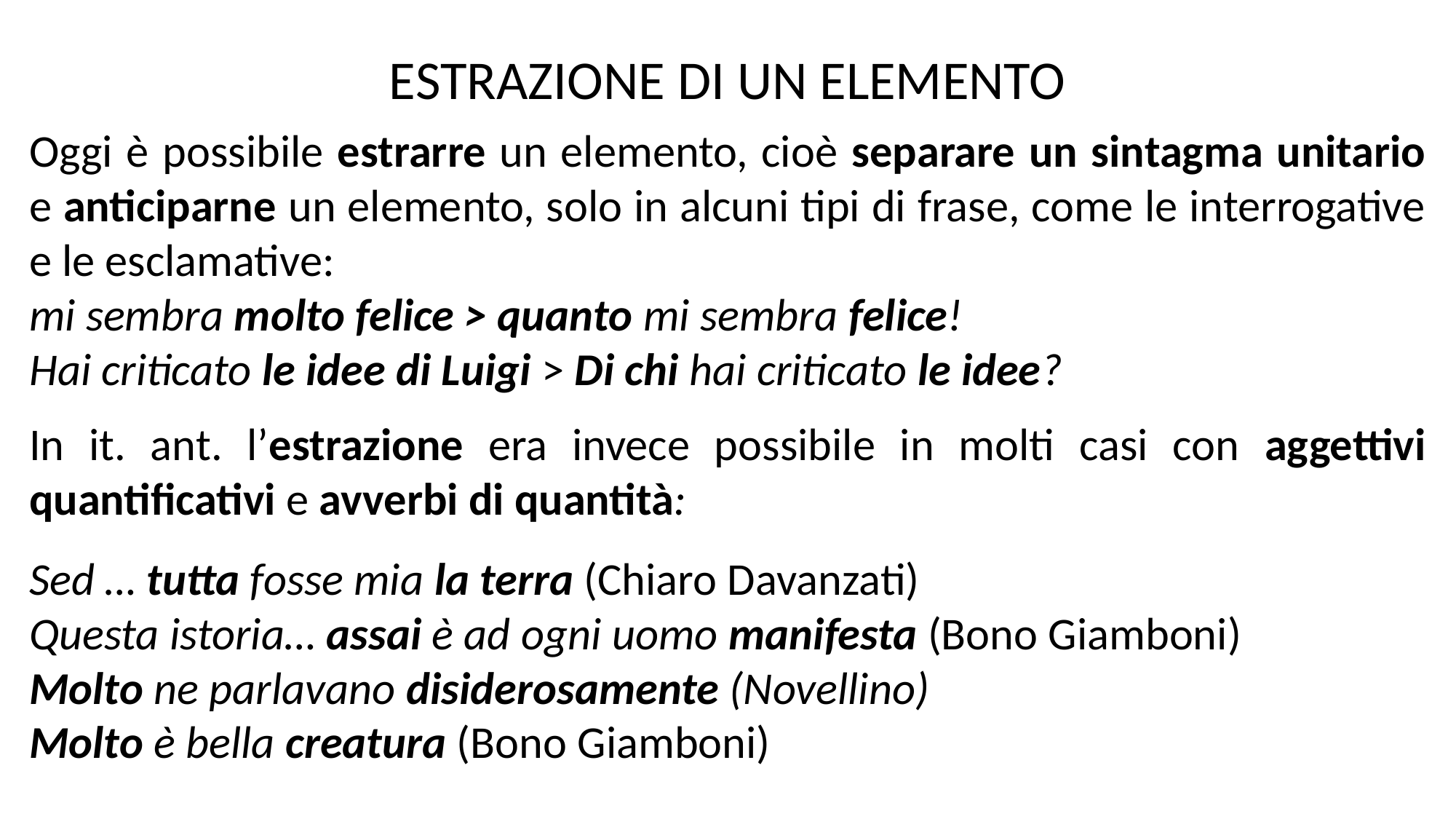

ESTRAZIONE DI UN ELEMENTO
Oggi è possibile estrarre un elemento, cioè separare un sintagma unitario e anticiparne un elemento, solo in alcuni tipi di frase, come le interrogative e le esclamative:
mi sembra molto felice > quanto mi sembra felice!
Hai criticato le idee di Luigi > Di chi hai criticato le idee?
In it. ant. l’estrazione era invece possibile in molti casi con aggettivi quantificativi e avverbi di quantità:

Sed … tutta fosse mia la terra (Chiaro Davanzati)
Questa istoria… assai è ad ogni uomo manifesta (Bono Giamboni)
Molto ne parlavano disiderosamente (Novellino)
Molto è bella creatura (Bono Giamboni)